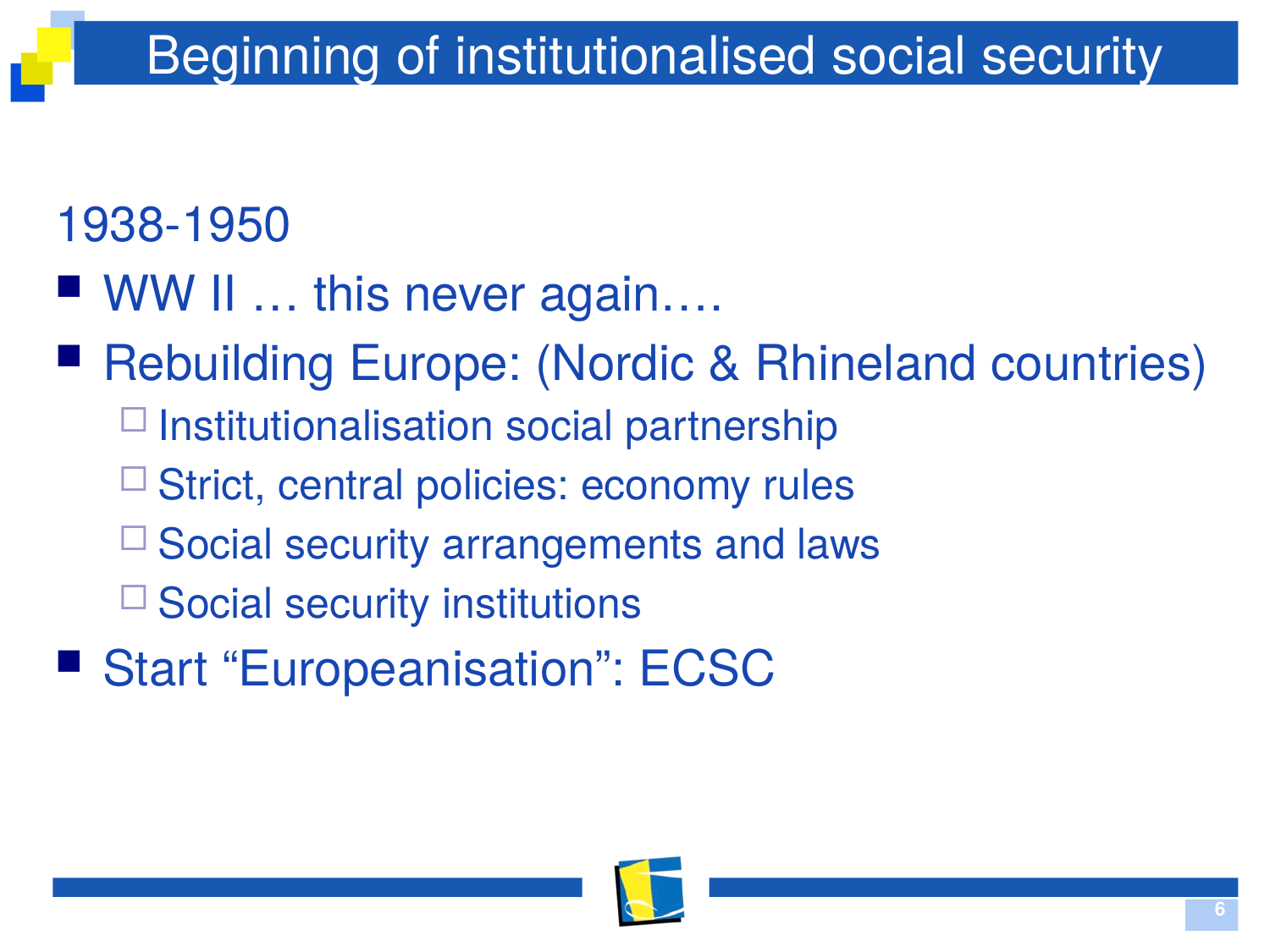

# Beginning of institutionalised social security
1938-1950
WW II … this never again….
Rebuilding Europe: (Nordic & Rhineland countries)
Institutionalisation social partnership
Strict, central policies: economy rules
Social security arrangements and laws
Social security institutions
Start “Europeanisation”: ECSC
6